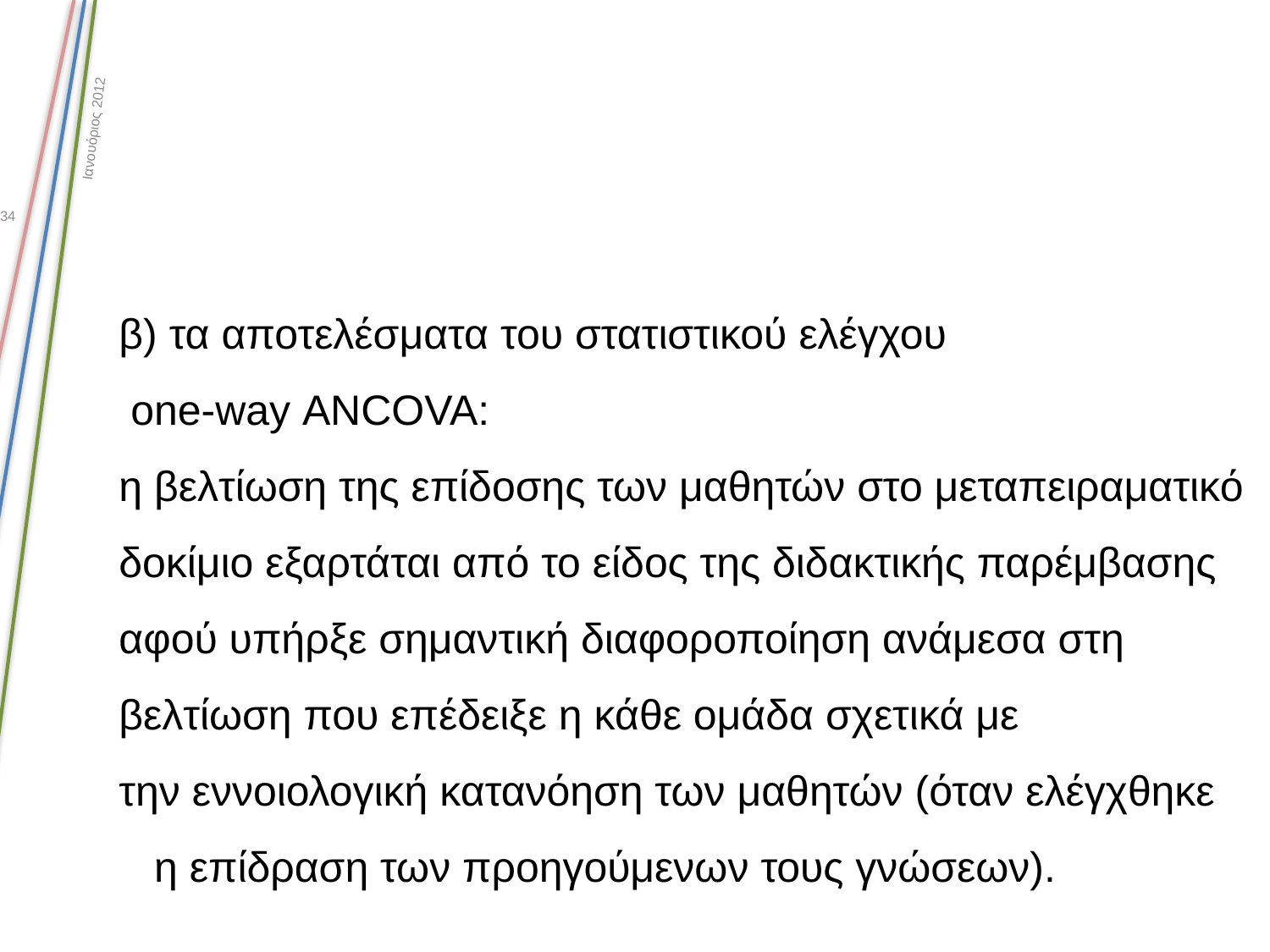

Ιανουόριος 2012
34
# β) τα αποτελέσματα του στατιστικού ελέγχου                               one-way ANCOVA: η βελτίωση της επίδοσης των μαθητών στο μεταπειραματικό δοκίμιο εξαρτάται από το είδος της διδακτικής παρέμβασης αφού υπήρξε σημαντική διαφοροποίηση ανάμεσα στη βελτίωση που επέδειξε η κάθε ομάδα σχετικά με                       την εννοιολογική κατανόηση των μαθητών (όταν ελέγχθηκε          η επίδραση των προηγούμενων τους γνώσεων).